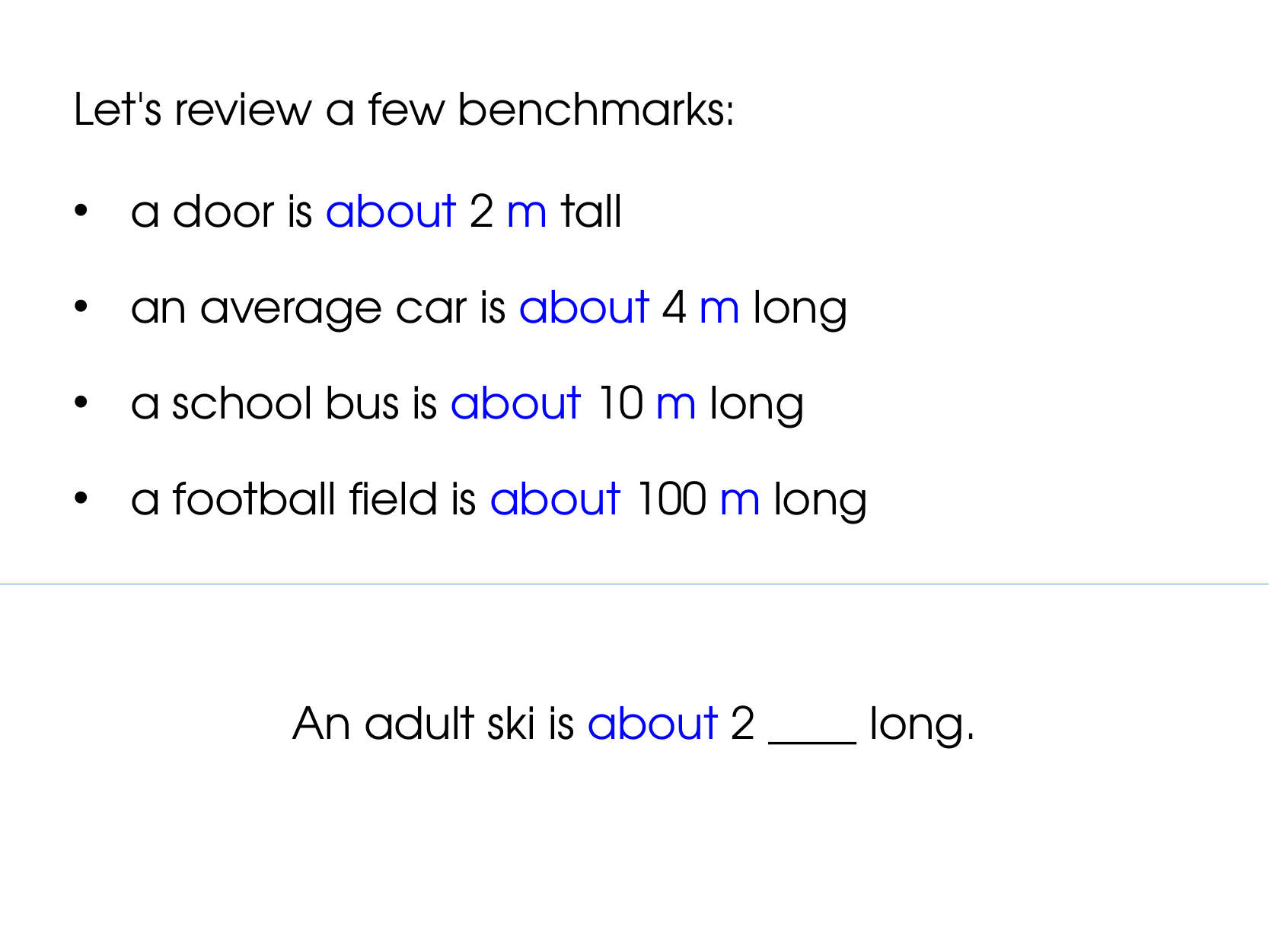

Let's review a few benchmarks:
a door is about 2 m tall
an average car is about 4 m long
a school bus is about 10 m long
a football field is about 100 m long
An adult ski is about 2 ____ long.